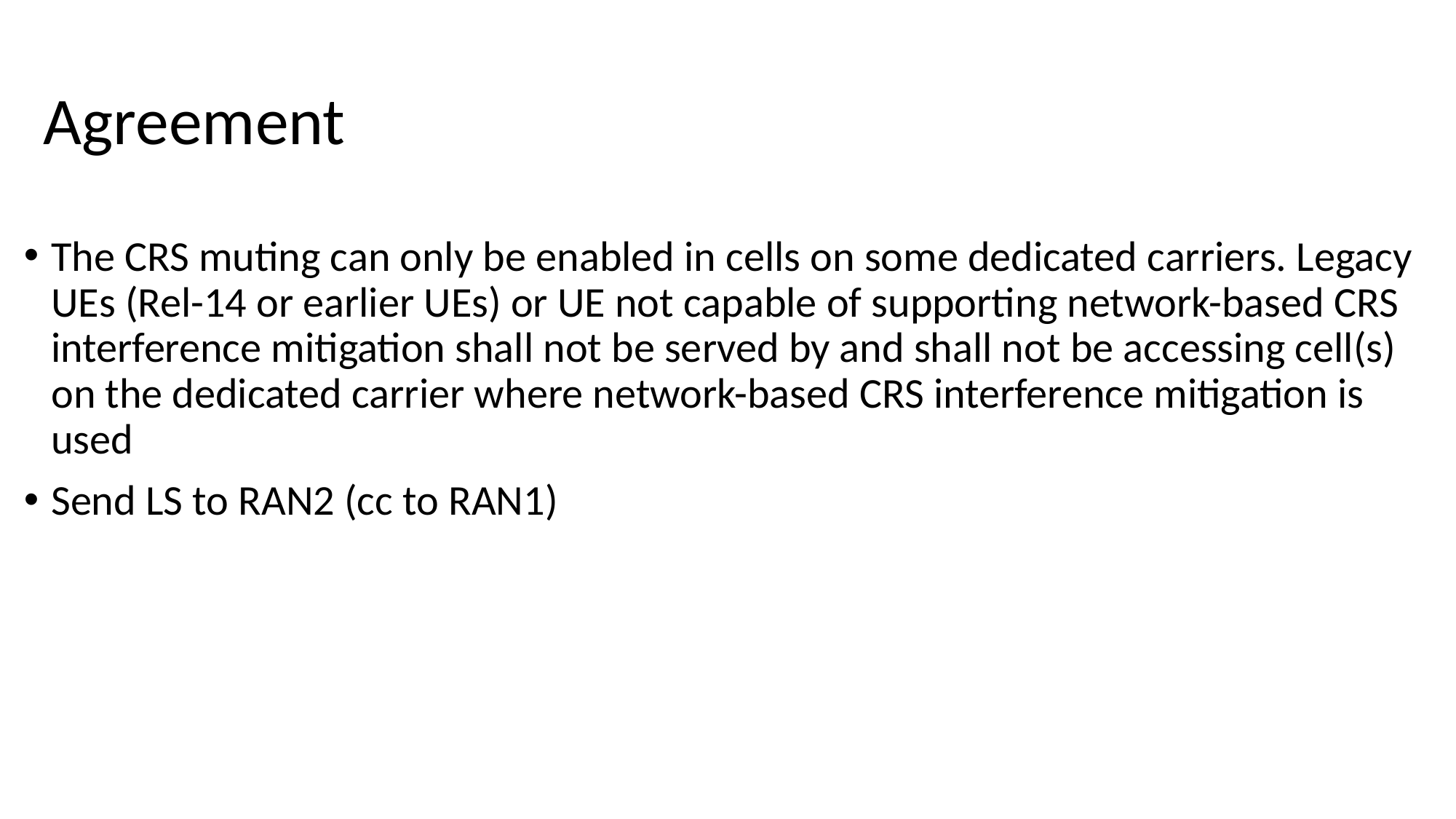

# Agreement
The CRS muting can only be enabled in cells on some dedicated carriers. Legacy UEs (Rel-14 or earlier UEs) or UE not capable of supporting network-based CRS interference mitigation shall not be served by and shall not be accessing cell(s) on the dedicated carrier where network-based CRS interference mitigation is used
Send LS to RAN2 (cc to RAN1)